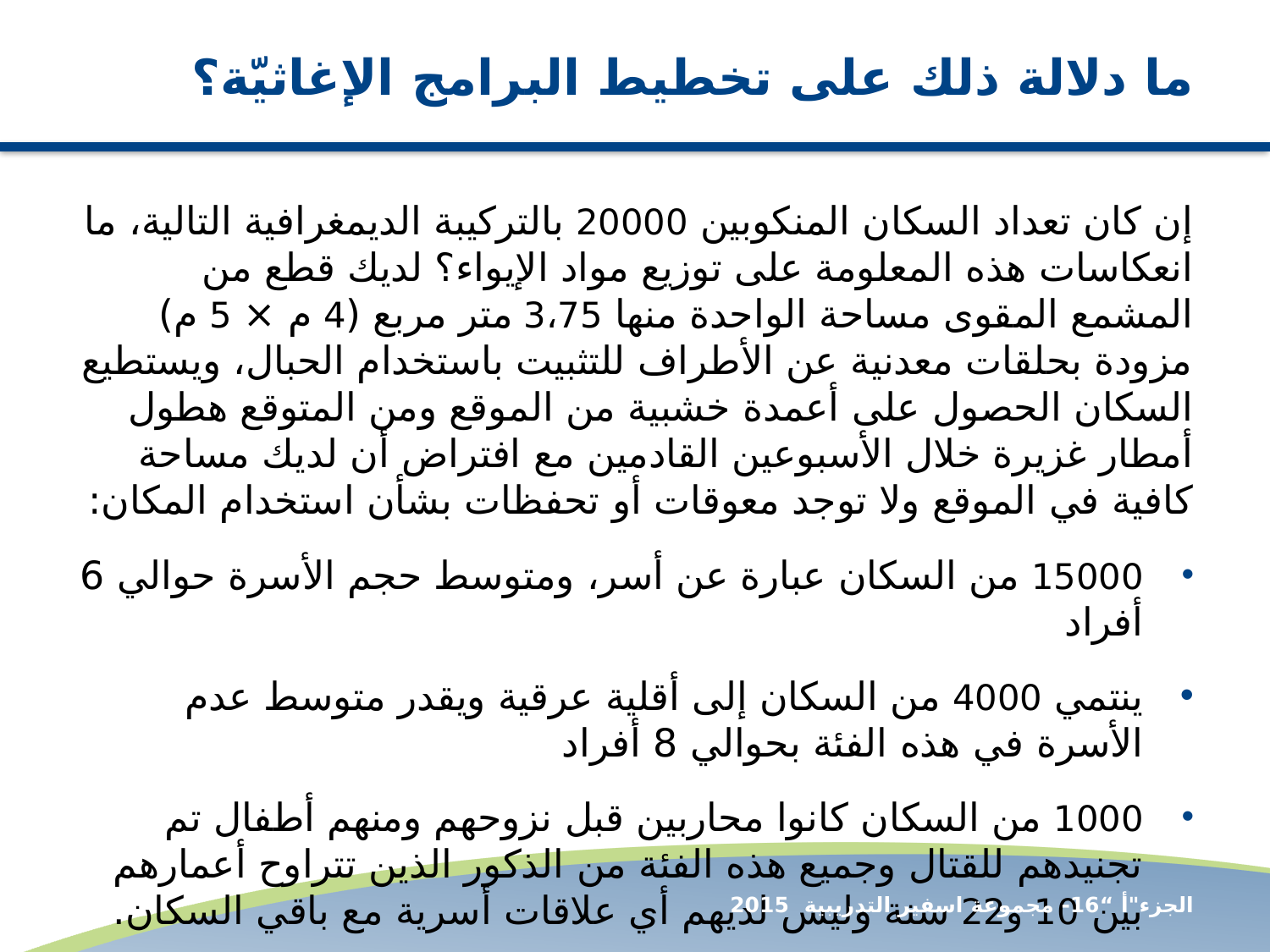

# ما دلالة ذلك على تخطيط البرامج الإغاثيّة؟
إن كان تعداد السكان المنكوبين 20000 بالتركيبة الديمغرافية التالية، ما انعكاسات هذه المعلومة على توزيع مواد الإيواء؟ لديك قطع من المشمع المقوى مساحة الواحدة منها 3،75 متر مربع (4 م × 5 م) مزودة بحلقات معدنية عن الأطراف للتثبيت باستخدام الحبال، ويستطيع السكان الحصول على أعمدة خشبية من الموقع ومن المتوقع هطول أمطار غزيرة خلال الأسبوعين القادمين مع افتراض أن لديك مساحة كافية في الموقع ولا توجد معوقات أو تحفظات بشأن استخدام المكان:
15000 من السكان عبارة عن أسر، ومتوسط حجم الأسرة حوالي 6 أفراد
ينتمي 4000 من السكان إلى أقلية عرقية ويقدر متوسط عدم الأسرة في هذه الفئة بحوالي 8 أفراد
1000 من السكان كانوا محاربين قبل نزوحهم ومنهم أطفال تم تجنيدهم للقتال وجميع هذه الفئة من الذكور الذين تتراوح أعمارهم بين 10 و22 سنة وليس لديهم أي علاقات أسرية مع باقي السكان.
الجزء"أ “16- مجموعة اسفير التدريبية  2015